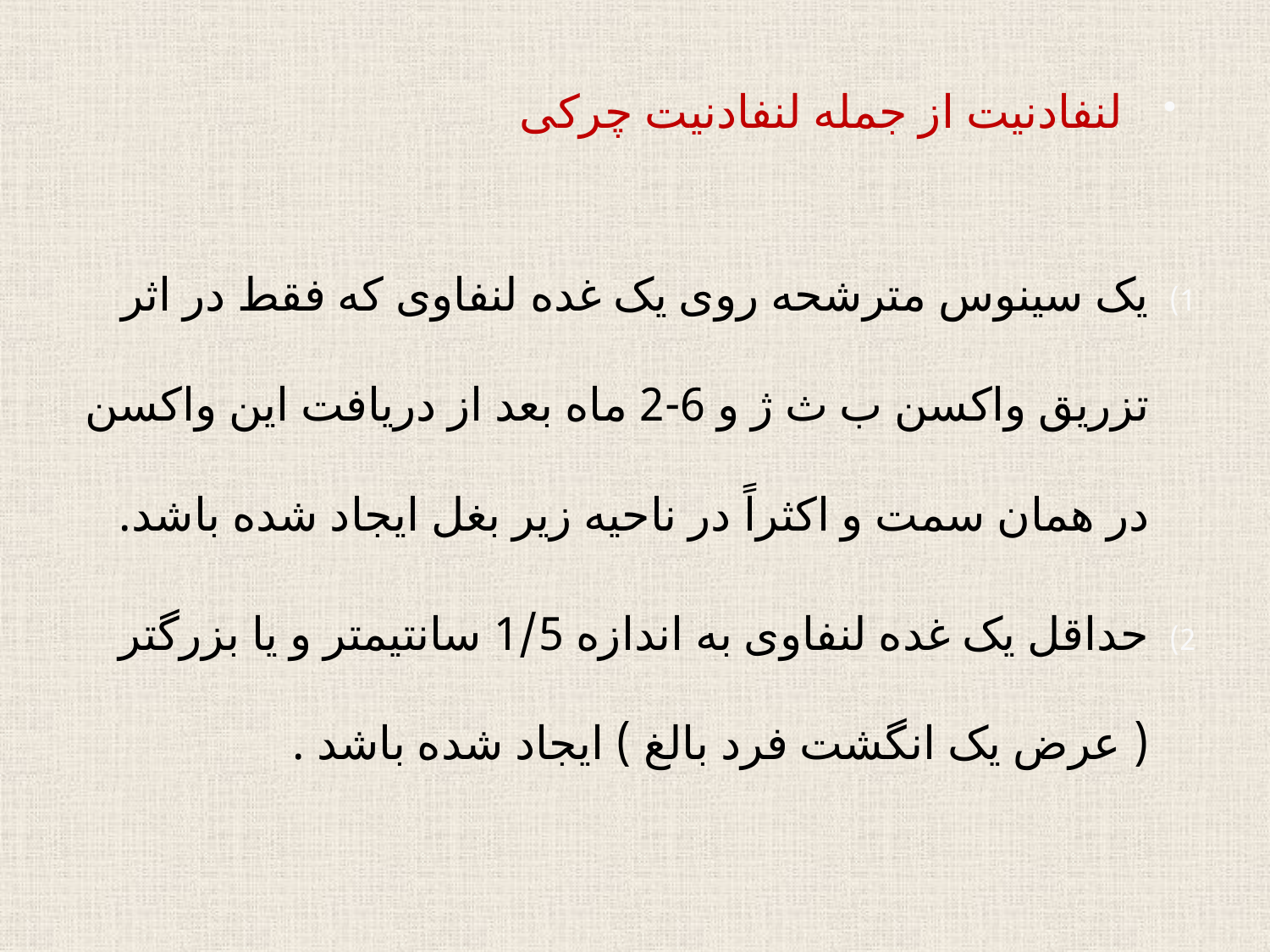

لنفادنیت از جمله لنفادنیت چرکی

یک سینوس مترشحه روی یک غده لنفاوی که فقط در اثر تزریق واکسن ب ث ژ و 6-2 ماه بعد از دریافت این واکسن در همان سمت و اکثراً در ناحیه زیر بغل ایجاد شده باشد.
حداقل یک غده لنفاوی به اندازه 1/5 سانتیمتر و یا بزرگتر ( عرض یک انگشت فرد بالغ ) ایجاد شده باشد .